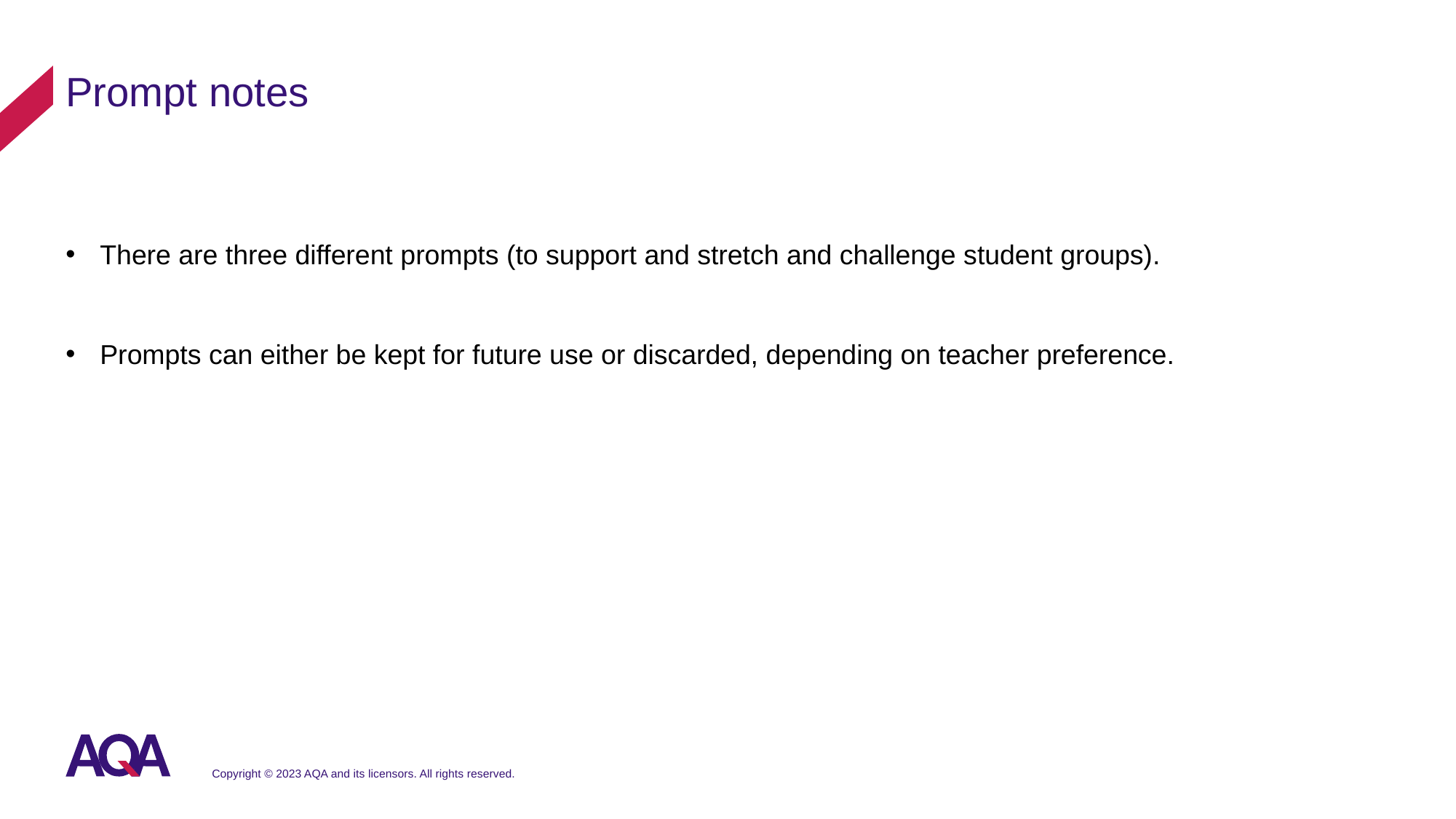

# Prompt notes
There are three different prompts (to support and stretch and challenge student groups).

Prompts can either be kept for future use or discarded, depending on teacher preference.

Copyright © 2023 AQA and its licensors. All rights reserved.